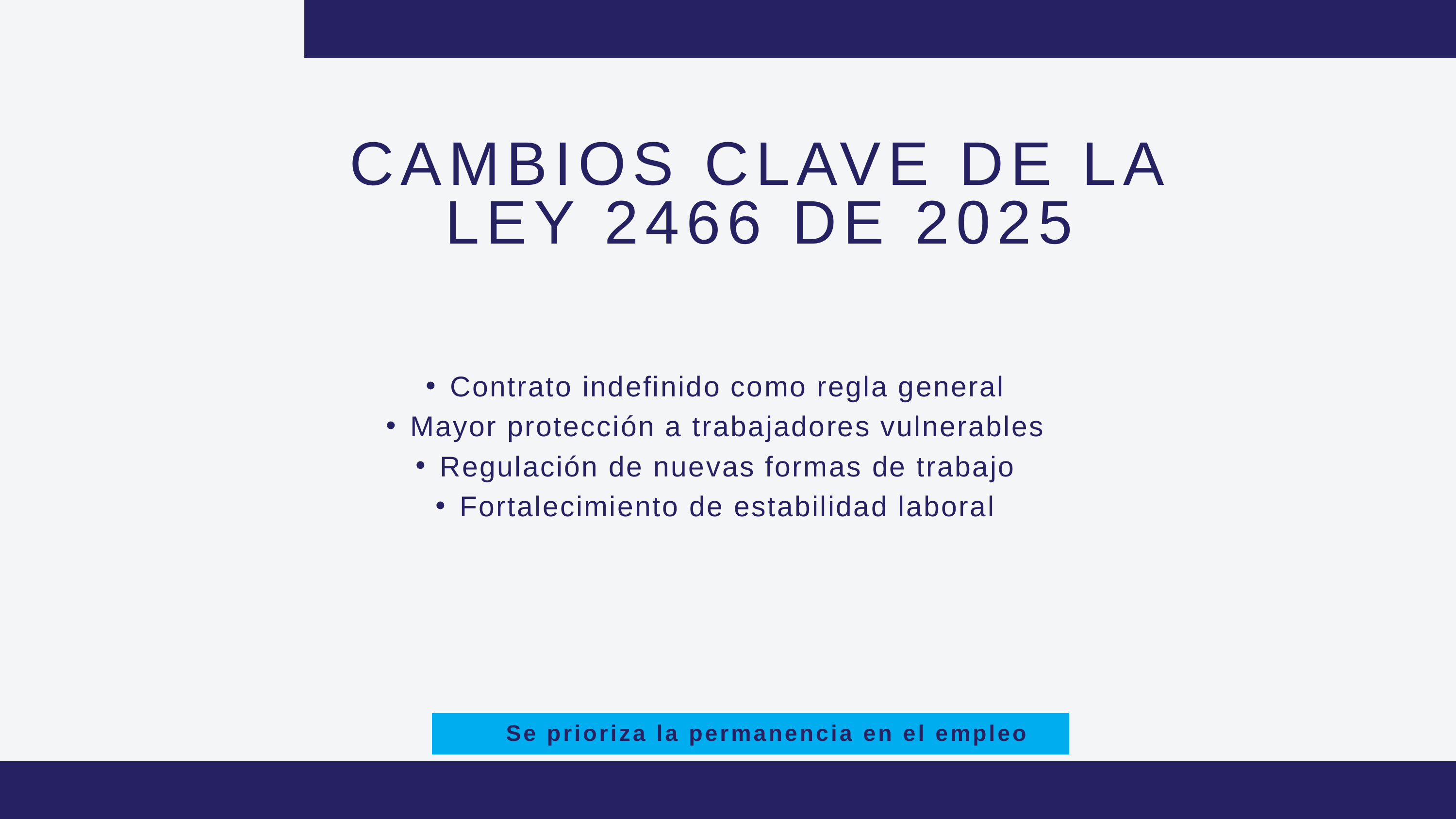

CAMBIOS CLAVE DE LA LEY 2466 DE 2025

Contrato indefinido como regla general
Mayor protección a trabajadores vulnerables
Regulación de nuevas formas de trabajo
Fortalecimiento de estabilidad laboral

Se prioriza la permanencia en el empleo